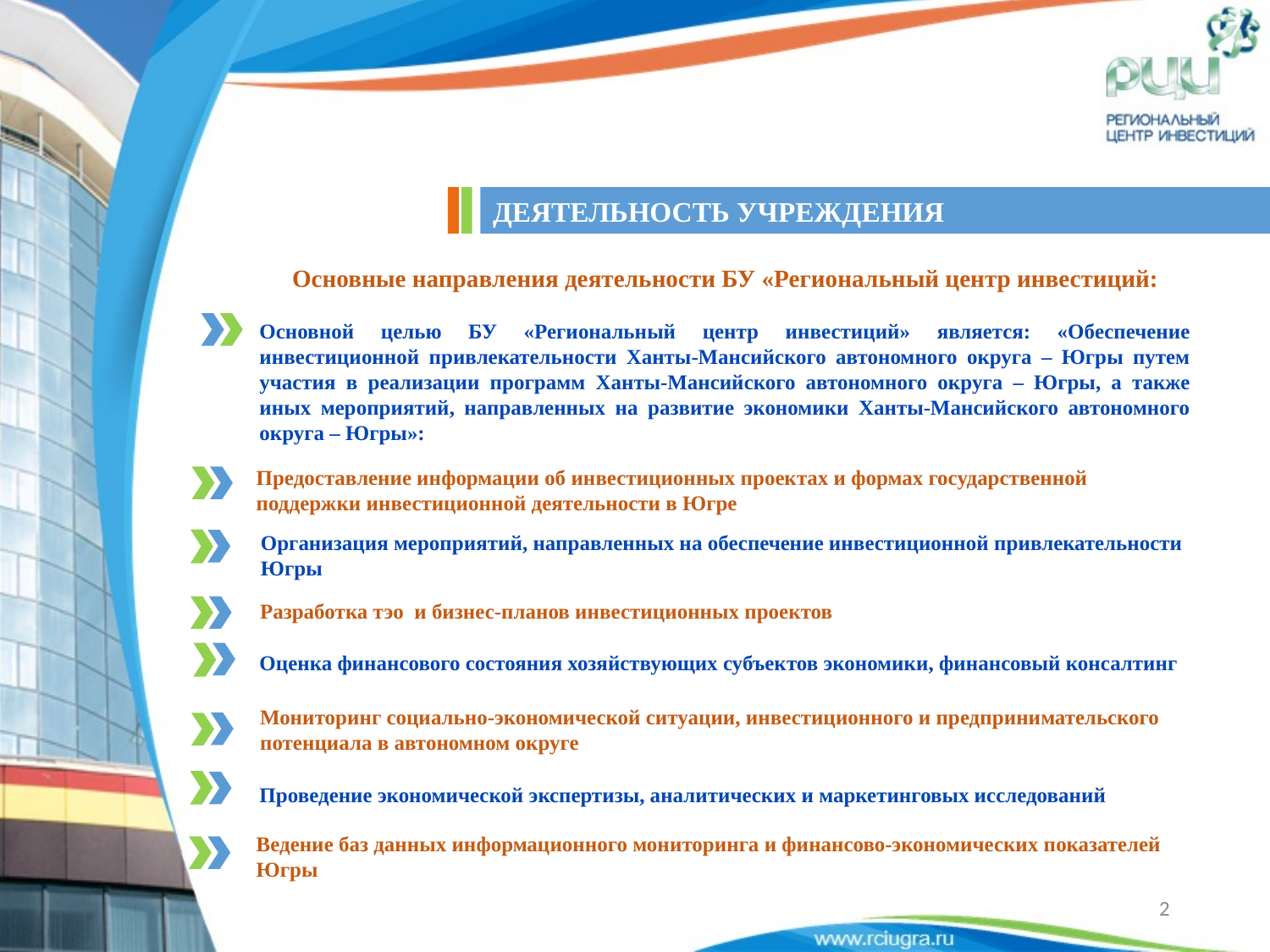

Деятельность учреждения

Основные направления деятельности БУ «Региональный центр инвестиций:

Основной целью БУ «Региональный центр инвестиций» является: «Обеспечение инвестиционной привлекательности Ханты-Мансийского автономного округа – Югры путем участия в реализации программ Ханты-Мансийского автономного округа – Югры, а также иных мероприятий, направленных на развитие экономики Ханты-Мансийского автономного округа – Югры»:

Предоставление информации об инвестиционных проектах и формах государственной поддержки инвестиционной деятельности в Югре

Организация мероприятий, направленных на обеспечение инвестиционной привлекательности Югры

Разработка тэо  и бизнес-планов инвестиционных проектов

Оценка финансового состояния хозяйствующих субъектов экономики, финансовый консалтинг

Мониторинг социально-экономической ситуации, инвестиционного и предпринимательского потенциала в автономном округе

Проведение экономической экспертизы, аналитических и маркетинговых исследований

Ведение баз данных информационного мониторинга и финансово-экономических показателей Югры

2